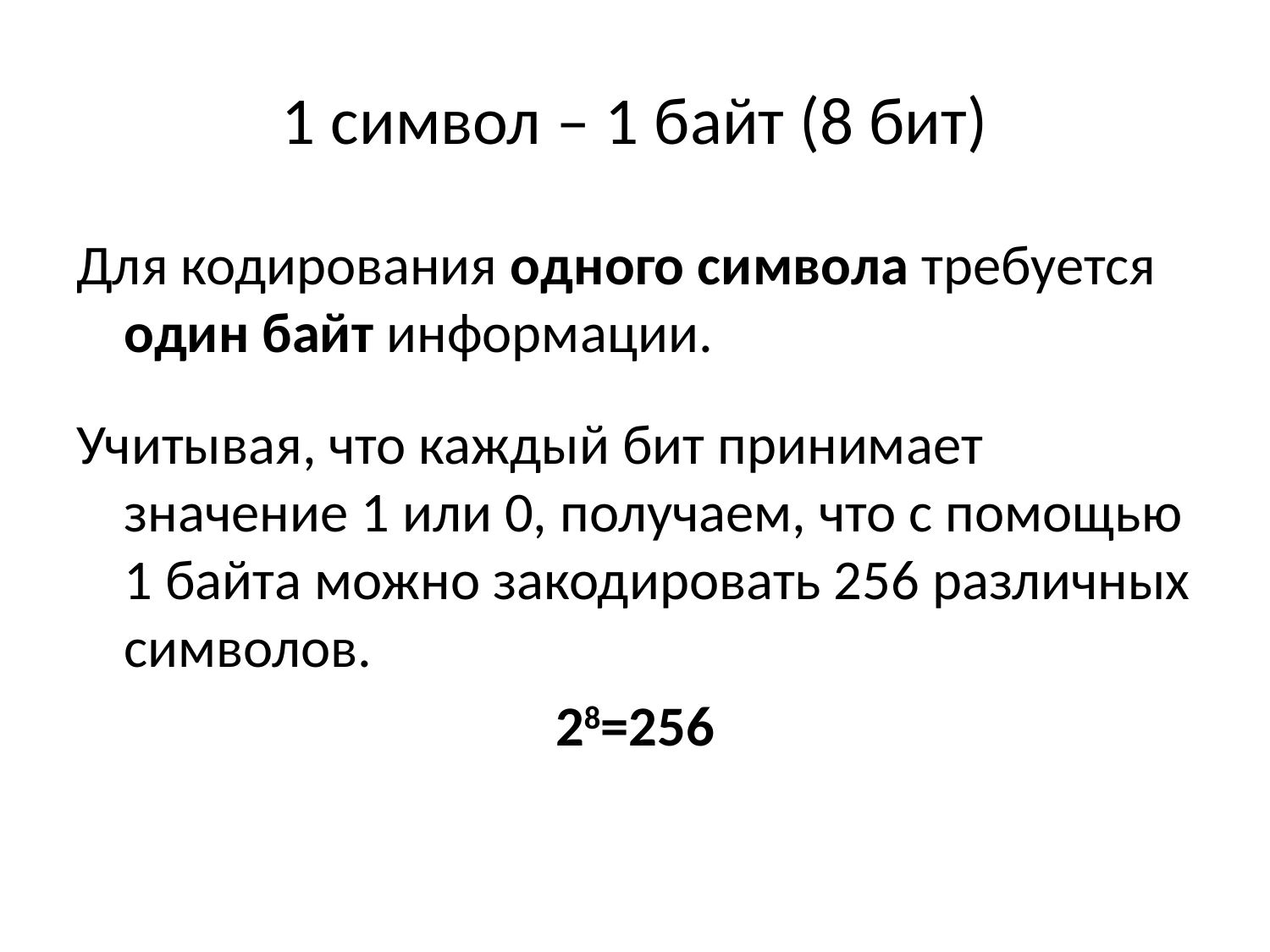

# 1 символ – 1 байт (8 бит)

Для кодирования одного символа требуется один байт информации.

Учитывая, что каждый бит принимает значение 1 или 0, получаем, что с помощью 1 байта можно закодировать 256 различных символов.
28=256